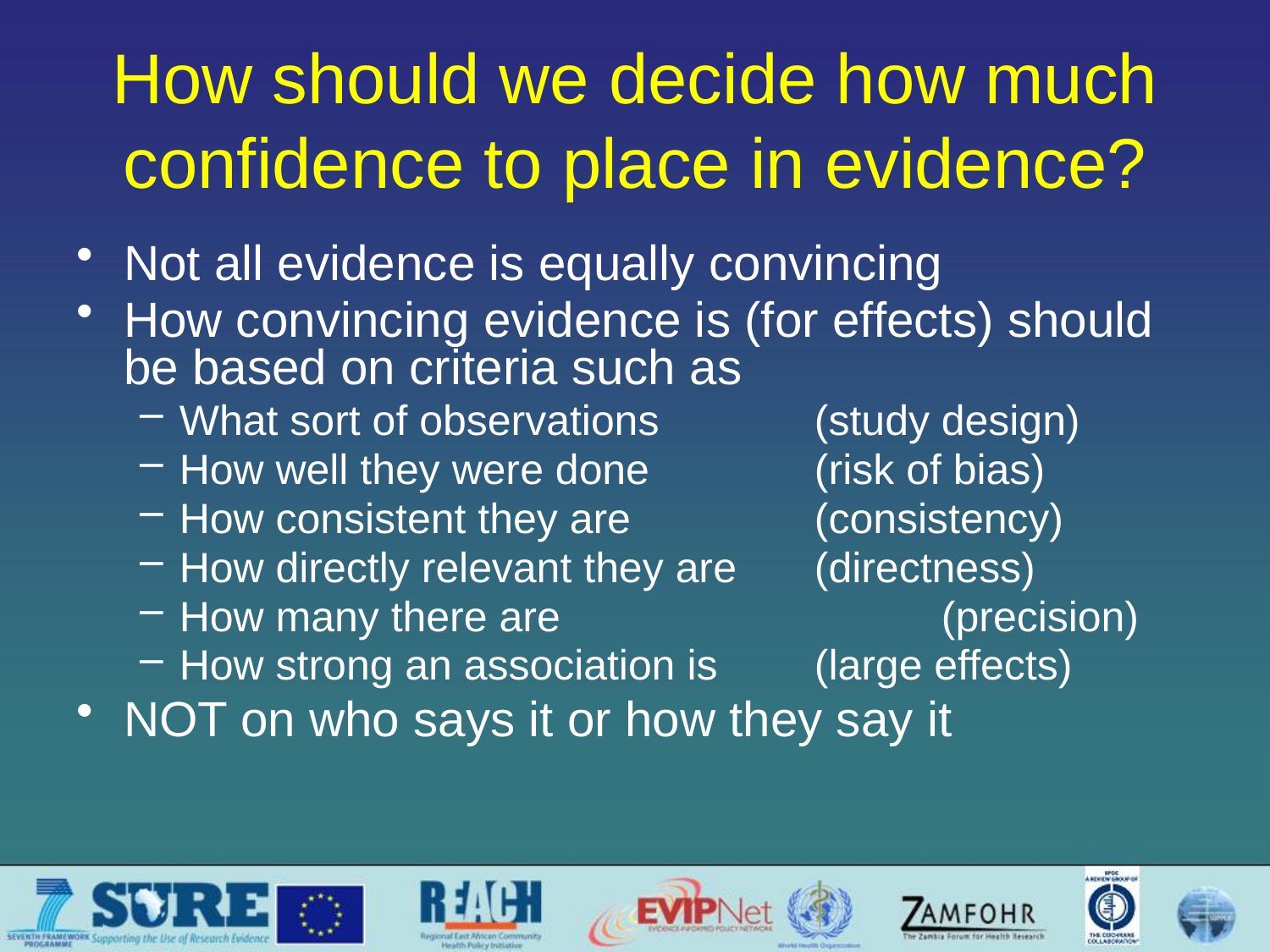

# How should we decide how much confidence to place in evidence?
Not all evidence is equally convincing
How convincing evidence is (for effects) should be based on criteria such as
What sort of observations 		(study design)
How well they were done 		(risk of bias)
How consistent they are 		(consistency)
How directly relevant they are 	(directness)
How many there are 			(precision)
How strong an association is 	(large effects)
NOT on who says it or how they say it